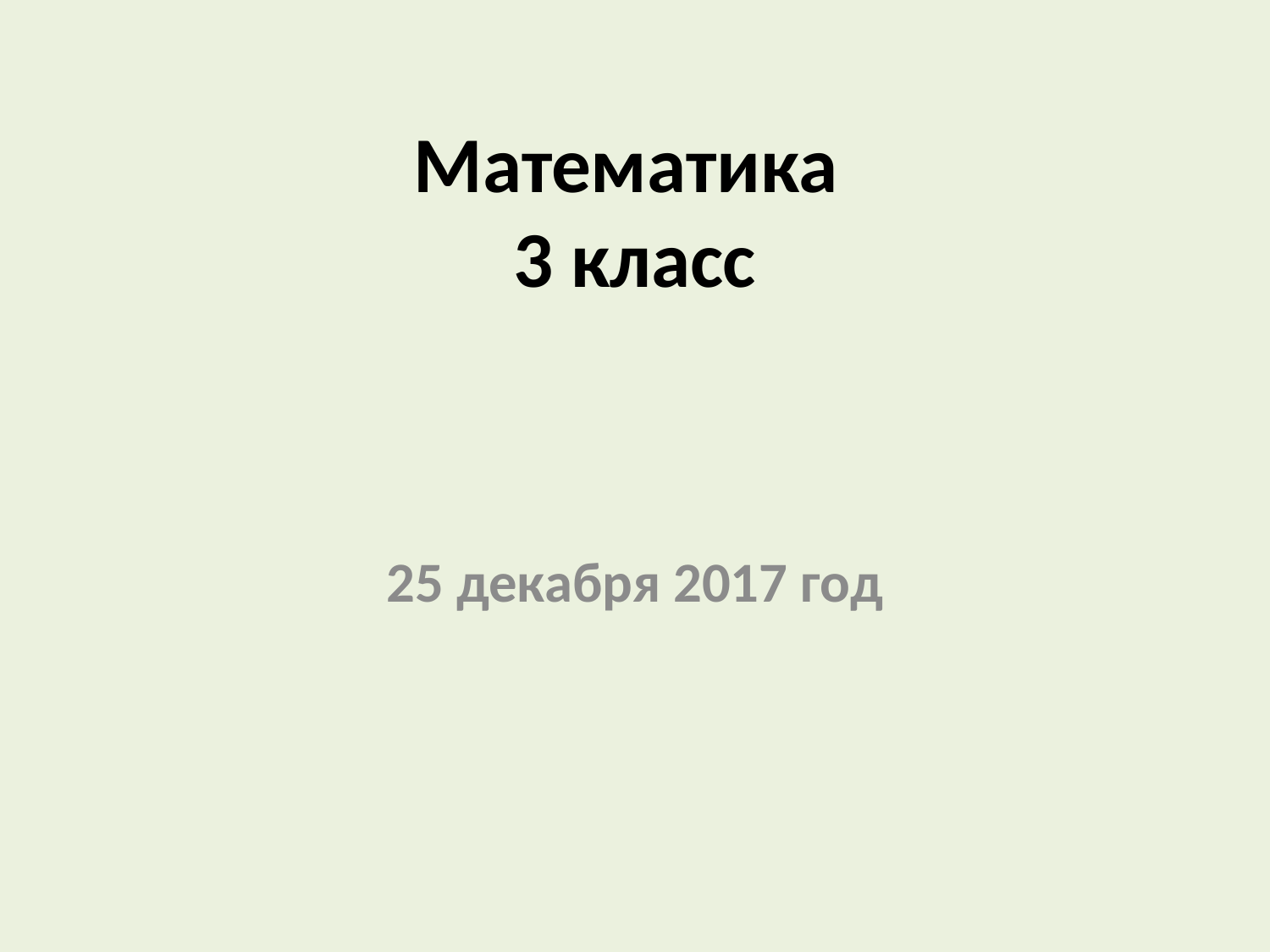

# Математика 3 класс
25 декабря 2017 год